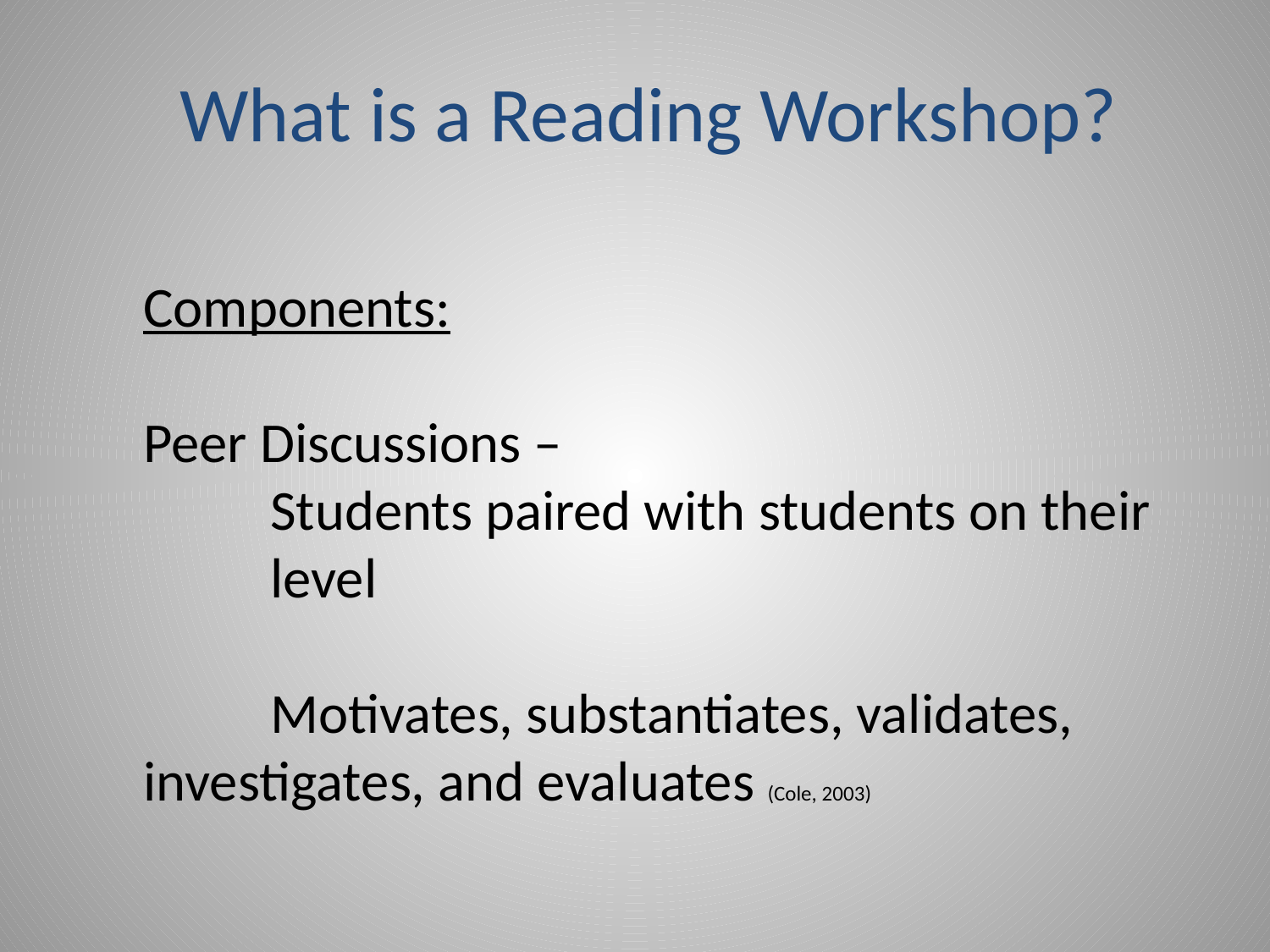

What is a Reading Workshop?
Components:

Peer Discussions –
	Students paired with students on their 	level

	Motivates, substantiates, validates, 	investigates, and evaluates (Cole, 2003)